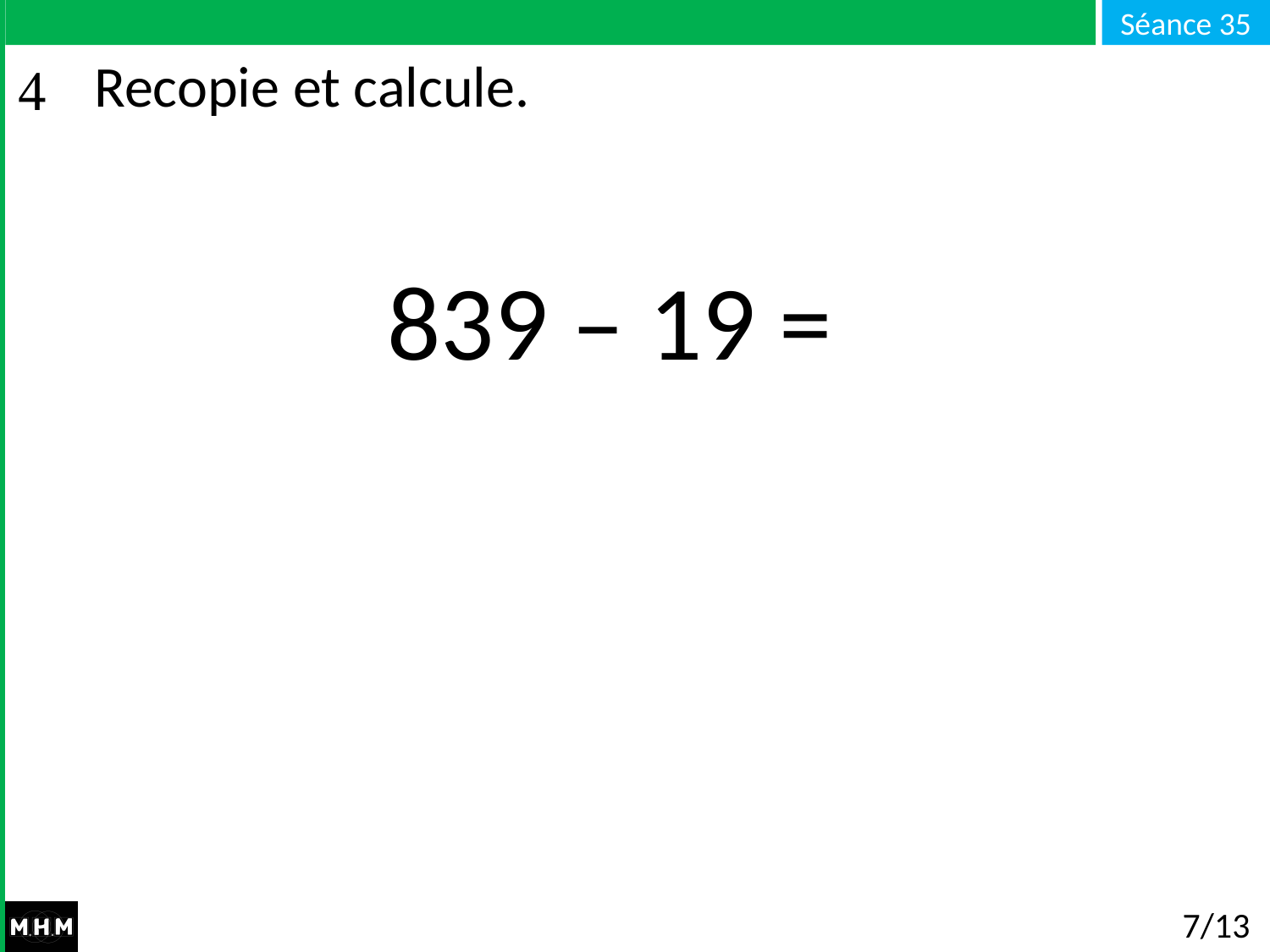

# Recopie et calcule.
839 – 19 =
7/13